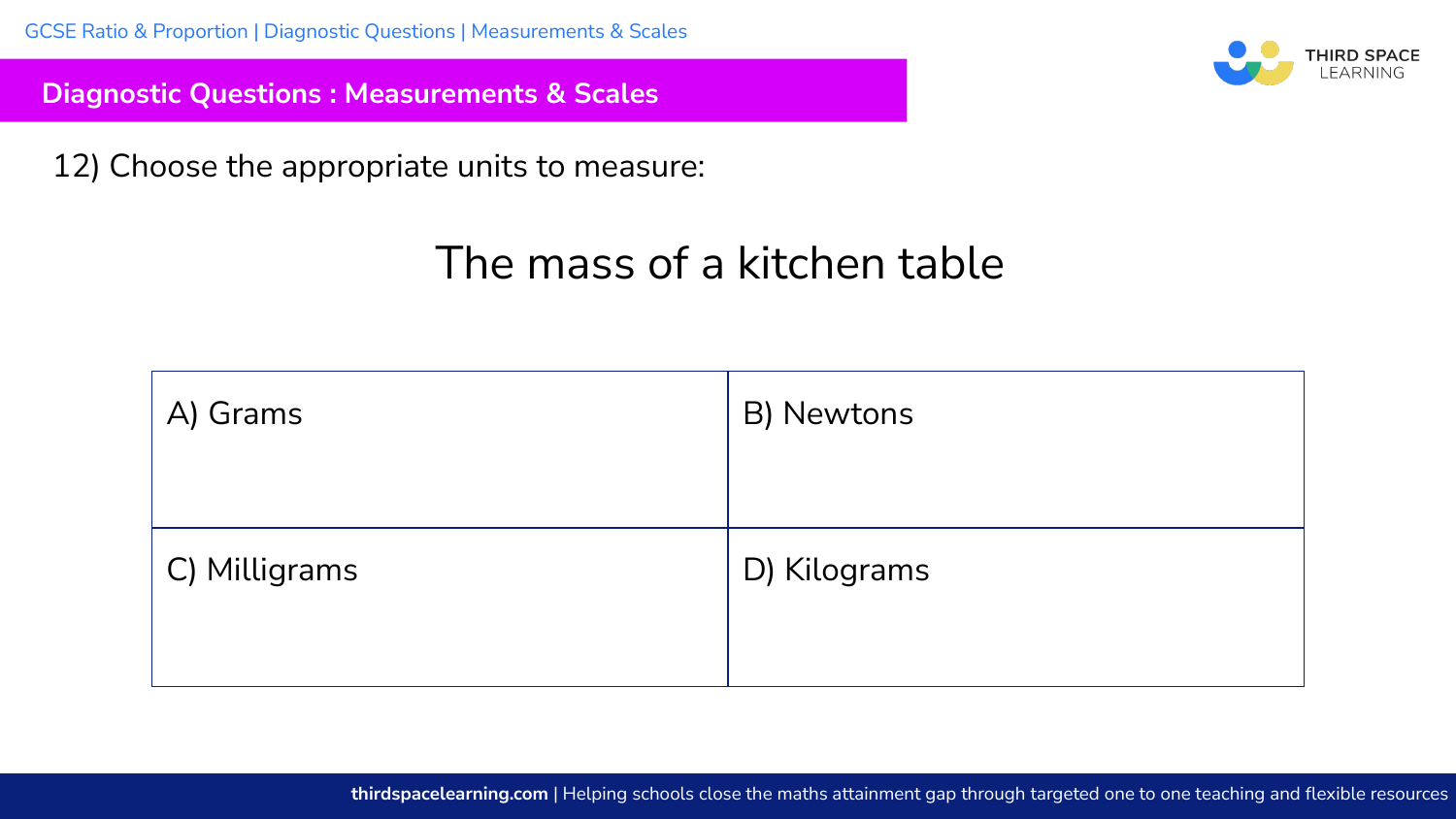

Diagnostic Questions : Measurements & Scales
| 12) Choose the appropriate units to measure: The mass of a kitchen table |
| --- |
| A) Grams | B) Newtons |
| --- | --- |
| C) Milligrams | D) Kilograms |